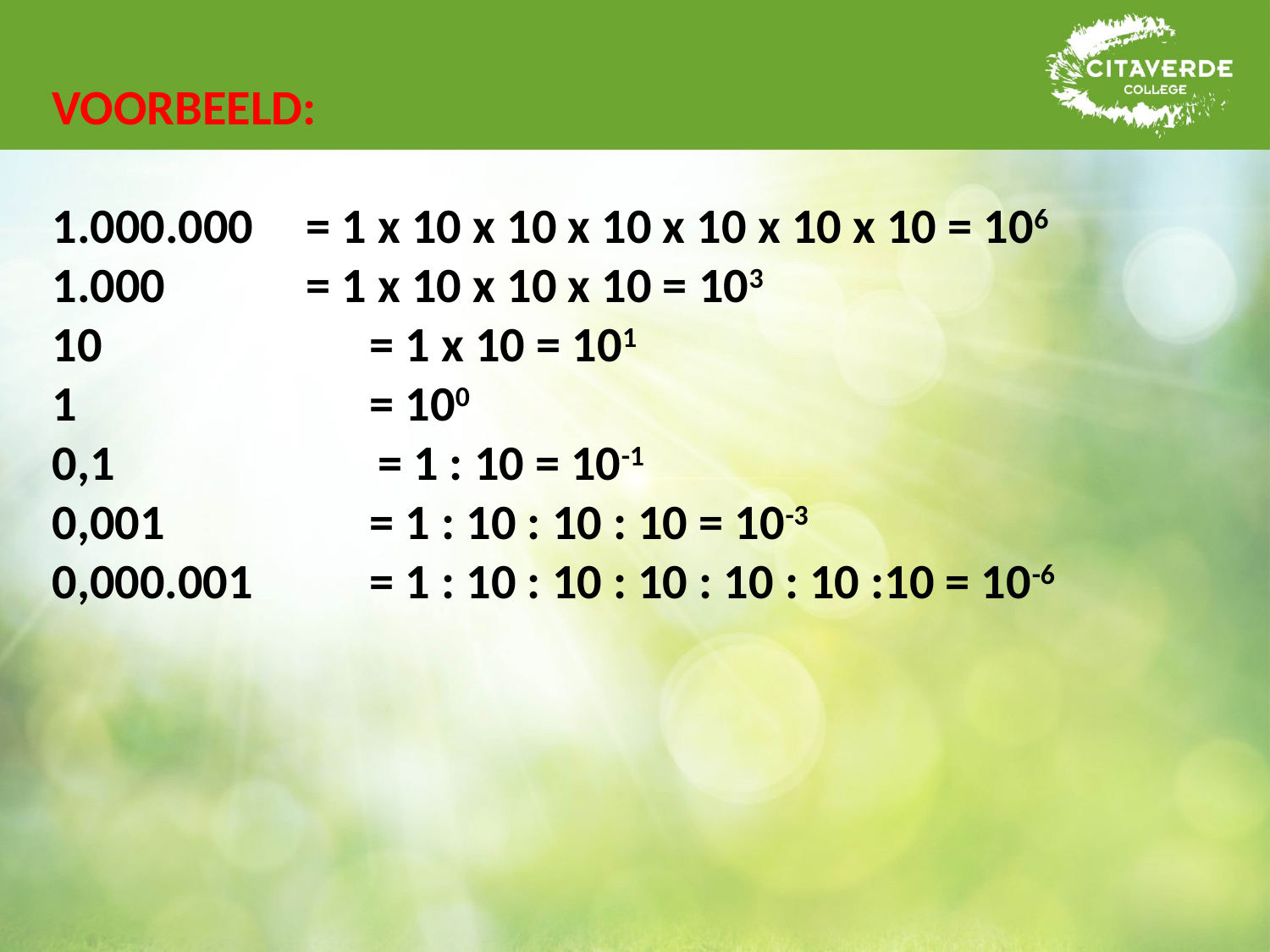

VOORBEELD:

1.000.000 	= 1 x 10 x 10 x 10 x 10 x 10 x 10 = 106
1.000        	= 1 x 10 x 10 x 10 = 103
            	= 1 x 10 = 101
1			= 100
0,1			= 1 : 10 = 10-1
0,001        	= 1 : 10 : 10 : 10 = 10-3
0,000.001	= 1 : 10 : 10 : 10 : 10 : 10 :10 = 10-6